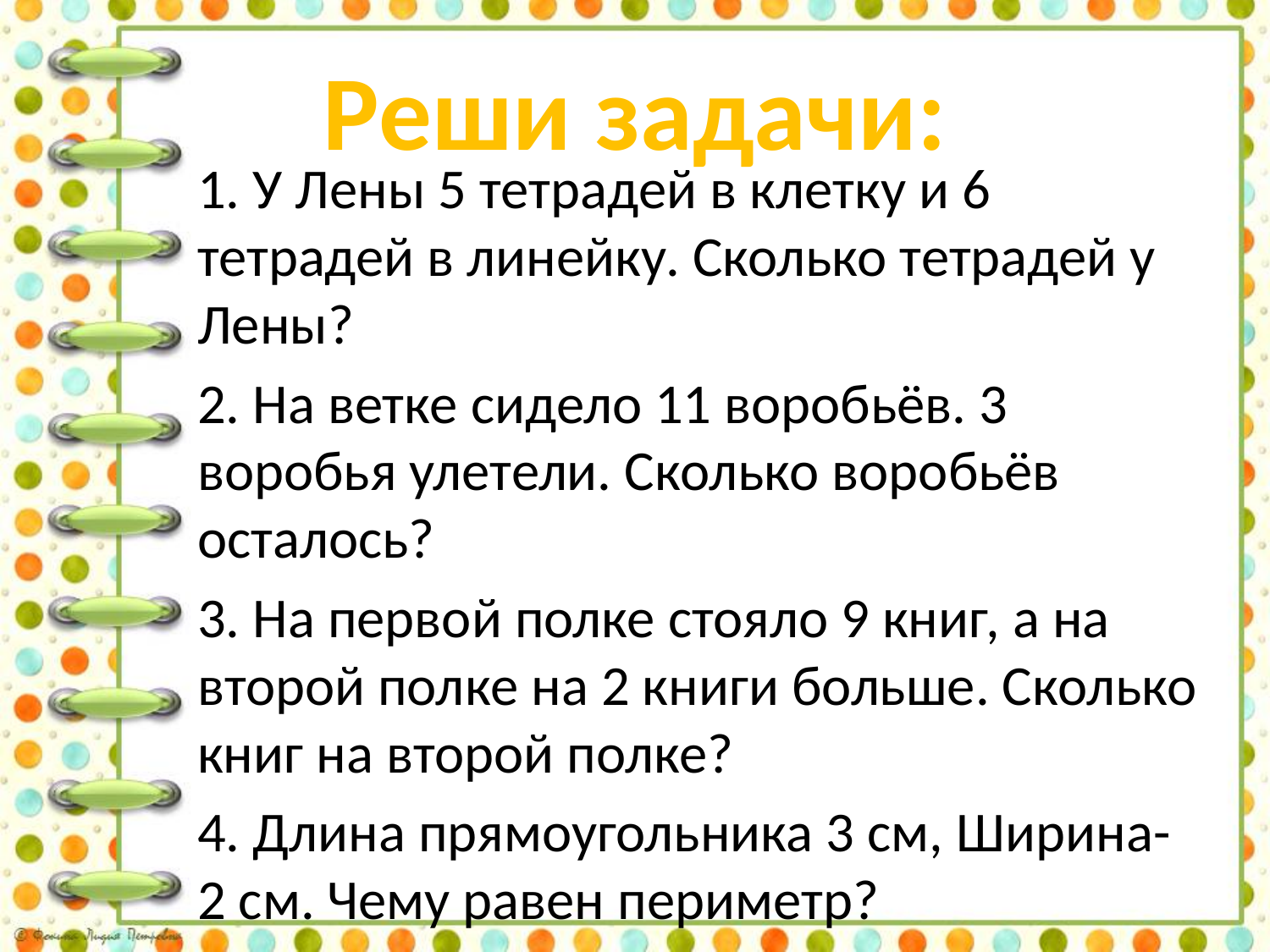

# Реши задачи:
1. У Лены 5 тетрадей в клетку и 6 тетрадей в линейку. Сколько тетрадей у Лены?
2. На ветке сидело 11 воробьёв. 3 воробья улетели. Сколько воробьёв осталось?
3. На первой полке стояло 9 книг, а на второй полке на 2 книги больше. Сколько книг на второй полке?
4. Длина прямоугольника 3 см, Ширина- 2 см. Чему равен периметр?